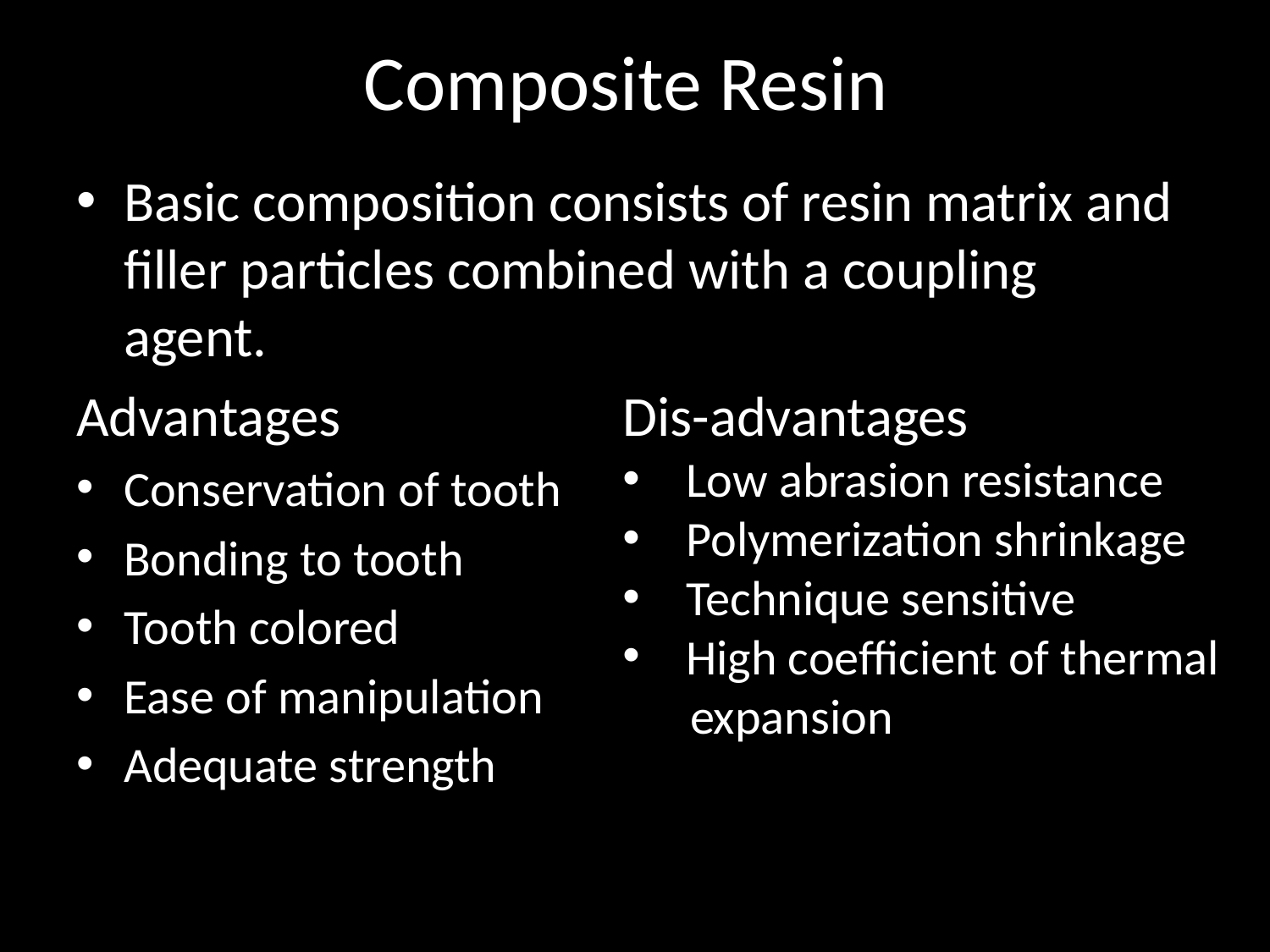

# Composite Resin
Basic composition consists of resin matrix and filler particles combined with a coupling agent.
Advantages
Conservation of tooth
Bonding to tooth
Tooth colored
Ease of manipulation
Adequate strength
Dis-advantages
Low abrasion resistance
Polymerization shrinkage
Technique sensitive
High coefficient of thermal
      expansion